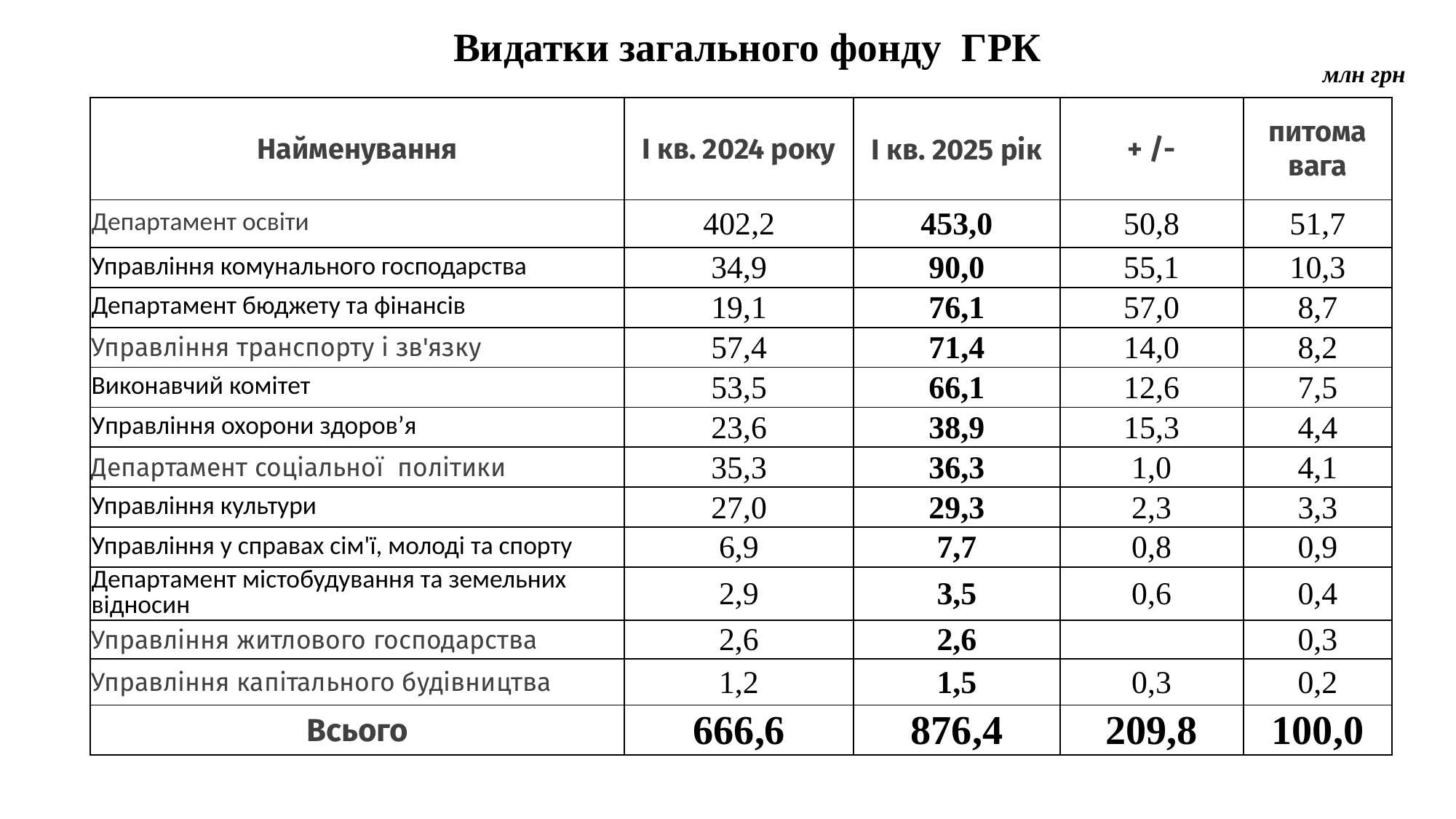

# Видатки загального фонду  ГРК

млн грн
| Найменування | І кв. 2024 року | І кв. 2025 рік | + /- | питома вага |
| --- | --- | --- | --- | --- |
| Департамент освіти | 402,2 | 453,0 | 50,8 | 51,7 |
| Управління комунального господарства | 34,9 | 90,0 | 55,1 | 10,3 |
| Департамент бюджету та фінансів | 19,1 | 76,1 | 57,0 | 8,7 |
| Управління транспорту і зв'язку | 57,4 | 71,4 | 14,0 | 8,2 |
| Виконавчий комітет | 53,5 | 66,1 | 12,6 | 7,5 |
| Управління охорони здоров’я | 23,6 | 38,9 | 15,3 | 4,4 |
| Департамент соціальної політики | 35,3 | 36,3 | 1,0 | 4,1 |
| Управління культури | 27,0 | 29,3 | 2,3 | 3,3 |
| Управління у справах сім'ї, молоді та спорту | 6,9 | 7,7 | 0,8 | 0,9 |
| Департамент містобудування та земельних відносин | 2,9 | 3,5 | 0,6 | 0,4 |
| Управління житлового господарства | 2,6 | 2,6 |  | 0,3 |
| Управління капітального будівництва | 1,2 | 1,5 | 0,3 | 0,2 |
| Всього | 666,6 | 876,4 | 209,8 | 100,0 |